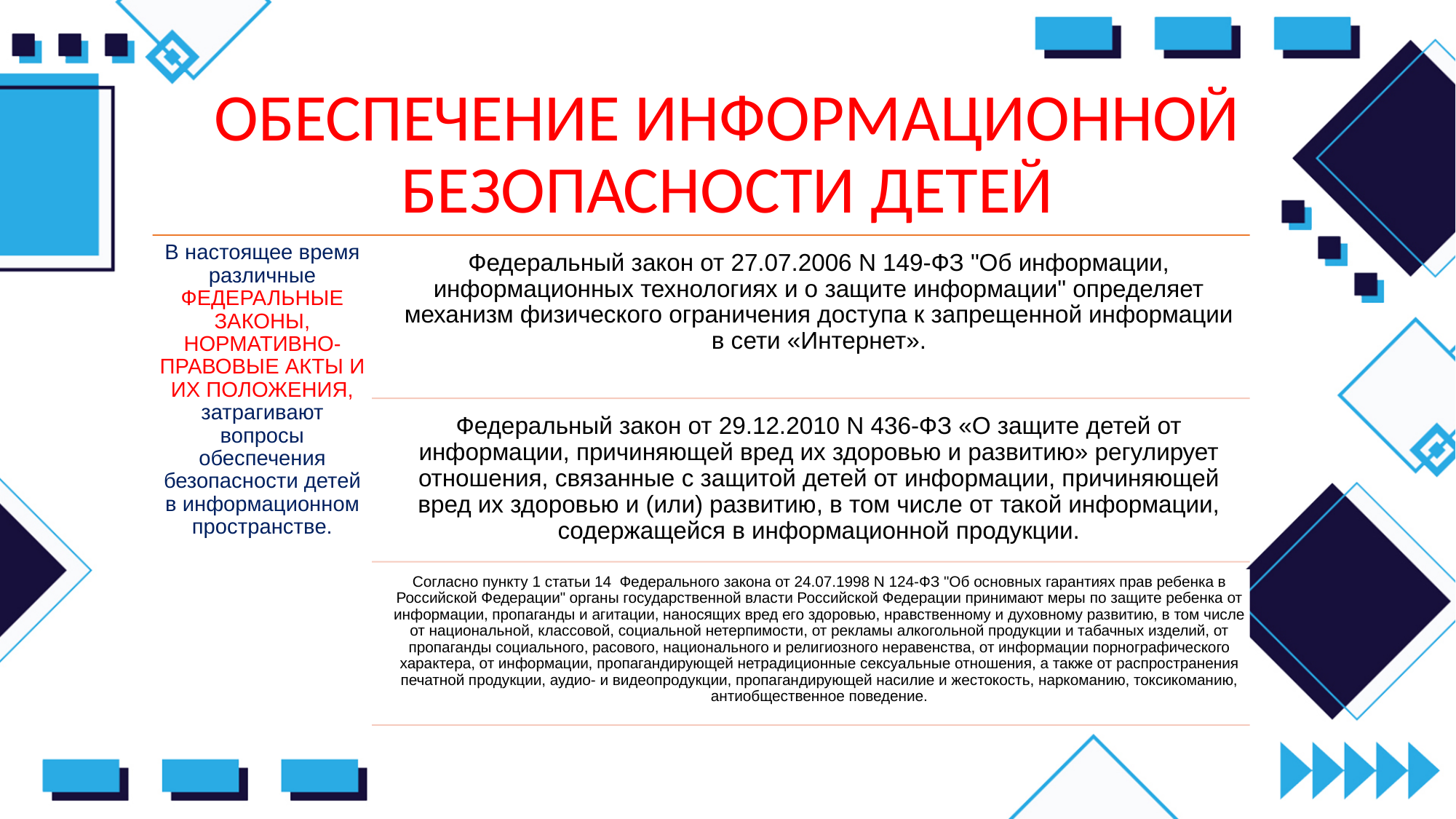

# ОБЕСПЕЧЕНИЕ ИНФОРМАЦИОННОЙ БЕЗОПАСНОСТИ ДЕТЕЙ
В настоящее время различные ФЕДЕРАЛЬНЫЕ ЗАКОНЫ, НОРМАТИВНО-ПРАВОВЫЕ АКТЫ И ИХ ПОЛОЖЕНИЯ, затрагивают вопросы обеспечения безопасности детей в информационном пространстве.
Федеральный закон от 27.07.2006 N 149-ФЗ "Об информации, информационных технологиях и о защите информации" определяет механизм физического ограничения доступа к запрещенной информации в сети «Интернет».
Федеральный закон от 29.12.2010 N 436-ФЗ «О защите детей от информации, причиняющей вред их здоровью и развитию» регулирует отношения, связанные с защитой детей от информации, причиняющей вред их здоровью и (или) развитию, в том числе от такой информации, содержащейся в информационной продукции.
Согласно пункту 1 статьи 14  Федерального закона от 24.07.1998 N 124-ФЗ "Об основных гарантиях прав ребенка в Российской Федерации" органы государственной власти Российской Федерации принимают меры по защите ребенка от информации, пропаганды и агитации, наносящих вред его здоровью, нравственному и духовному развитию, в том числе от национальной, классовой, социальной нетерпимости, от рекламы алкогольной продукции и табачных изделий, от пропаганды социального, расового, национального и религиозного неравенства, от информации порнографического характера, от информации, пропагандирующей нетрадиционные сексуальные отношения, а также от распространения печатной продукции, аудио- и видеопродукции, пропагандирующей насилие и жестокость, наркоманию, токсикоманию, антиобщественное поведение.